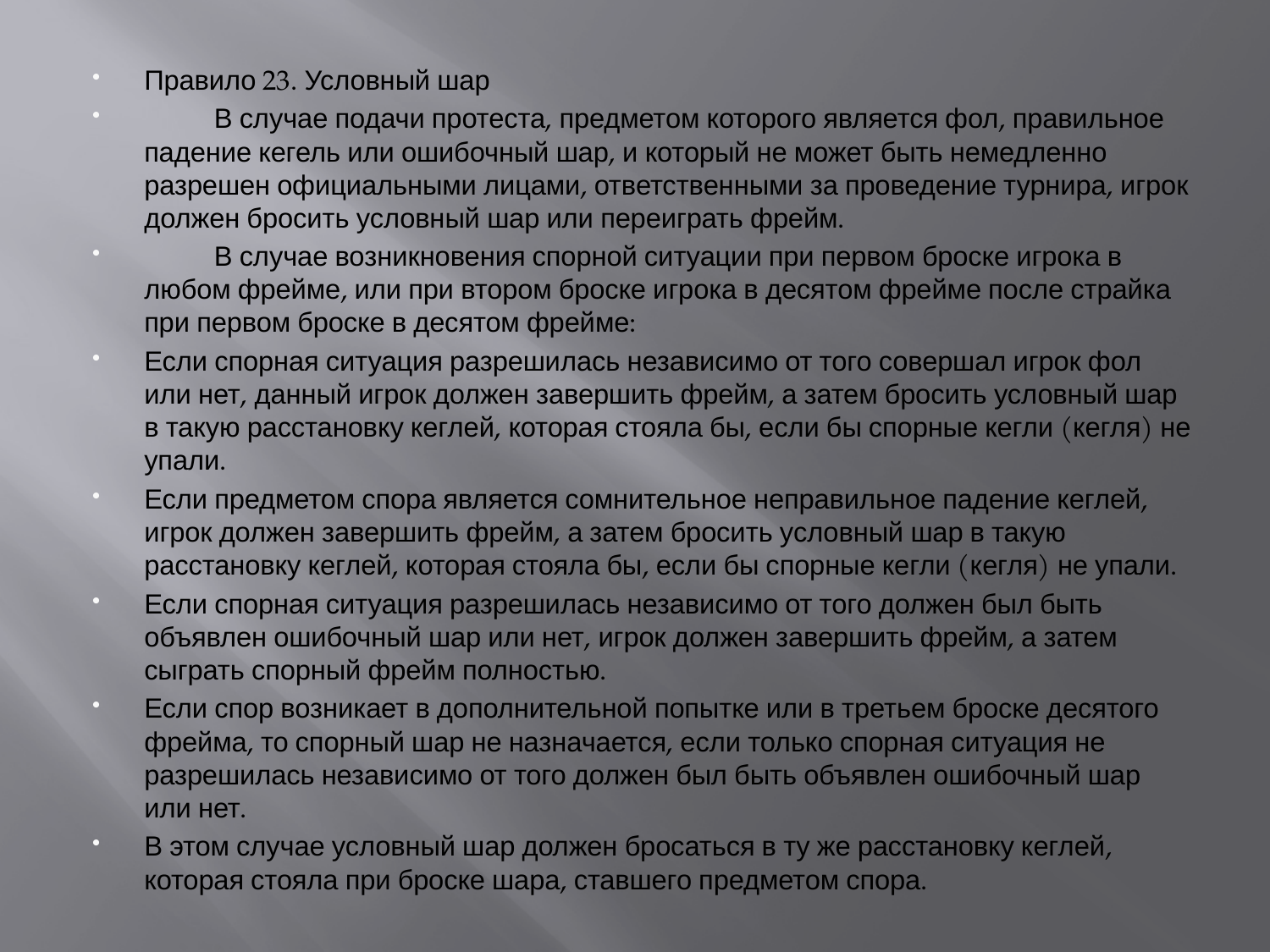

#
Правило 23. Условный шар
          В случае подачи протеста, предметом которого является фол, правильное падение кегель или ошибочный шар, и который не может быть немедленно разрешен официальными лицами, ответственными за проведение турнира, игрок должен бросить условный шар или переиграть фрейм.
          В случае возникновения спорной ситуации при первом броске игрока в любом фрейме, или при втором броске игрока в десятом фрейме после страйка при первом броске в десятом фрейме:
Если спорная ситуация разрешилась независимо от того совершал игрок фол или нет, данный игрок должен завершить фрейм, а затем бросить условный шар в такую расстановку кеглей, которая стояла бы, если бы спорные кегли (кегля) не упали.
Если предметом спора является сомнительное неправильное падение кеглей, игрок должен завершить фрейм, а затем бросить условный шар в такую расстановку кеглей, которая стояла бы, если бы спорные кегли (кегля) не упали.
Если спорная ситуация разрешилась независимо от того должен был быть объявлен ошибочный шар или нет, игрок должен завершить фрейм, а затем сыграть спорный фрейм полностью.
Если спор возникает в дополнительной попытке или в третьем броске десятого фрейма, то спорный шар не назначается, если только спорная ситуация не разрешилась независимо от того должен был быть объявлен ошибочный шар или нет.
В этом случае условный шар должен бросаться в ту же расстановку кеглей, которая стояла при броске шара, ставшего предметом спора.